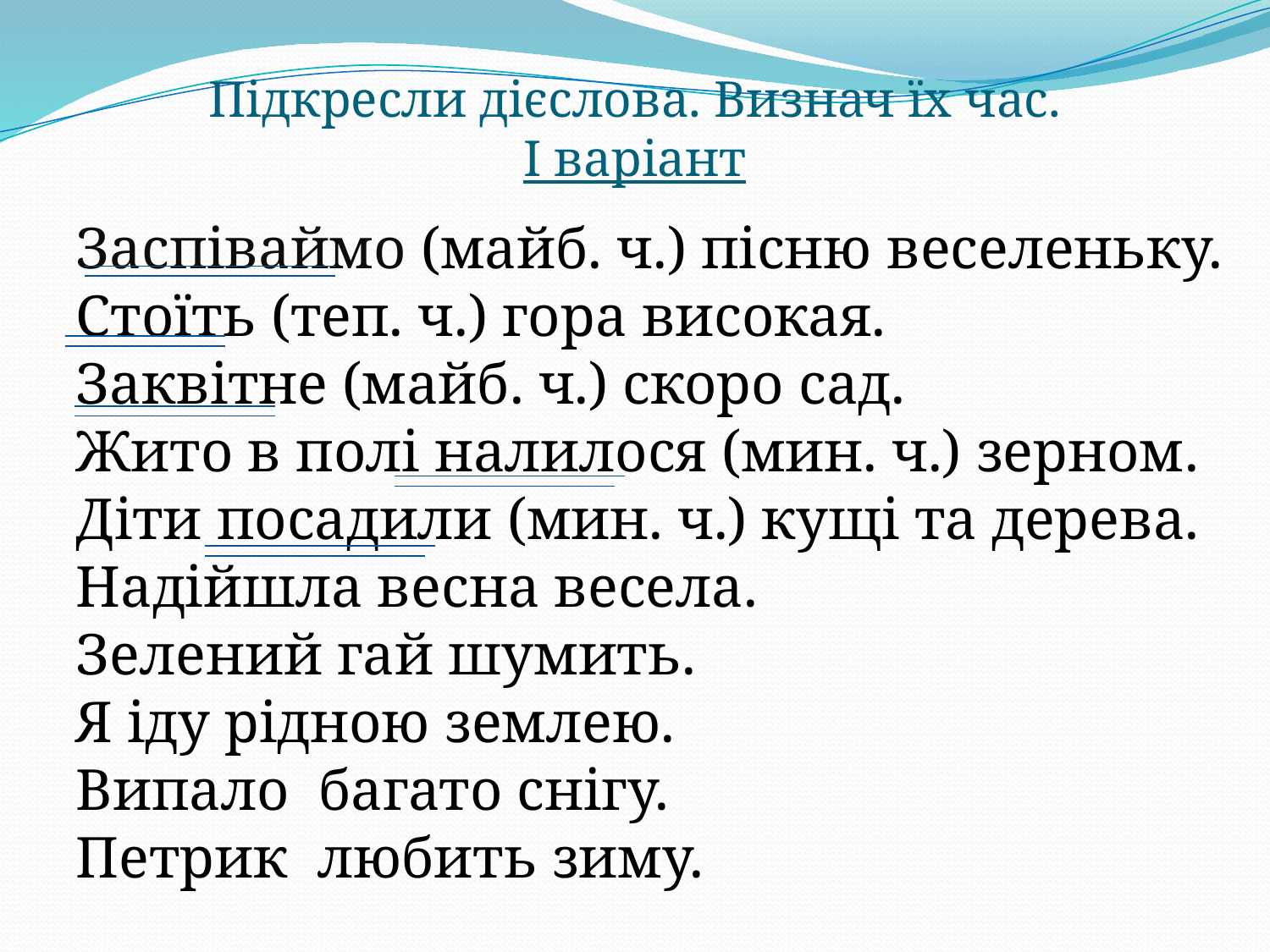

# Підкресли дієслова. Визнач їх час. І варіант
Заспіваймо (майб. ч.) пісню веселеньку.
Стоїть (теп. ч.) гора високая.
Заквітне (майб. ч.) скоро сад.
Жито в полі налилося (мин. ч.) зерном.
Діти посадили (мин. ч.) кущі та дерева.
Надійшла весна весела.
Зелений гай шумить.
Я іду рідною землею.
Випало  багато снігу.
Петрик  любить зиму.